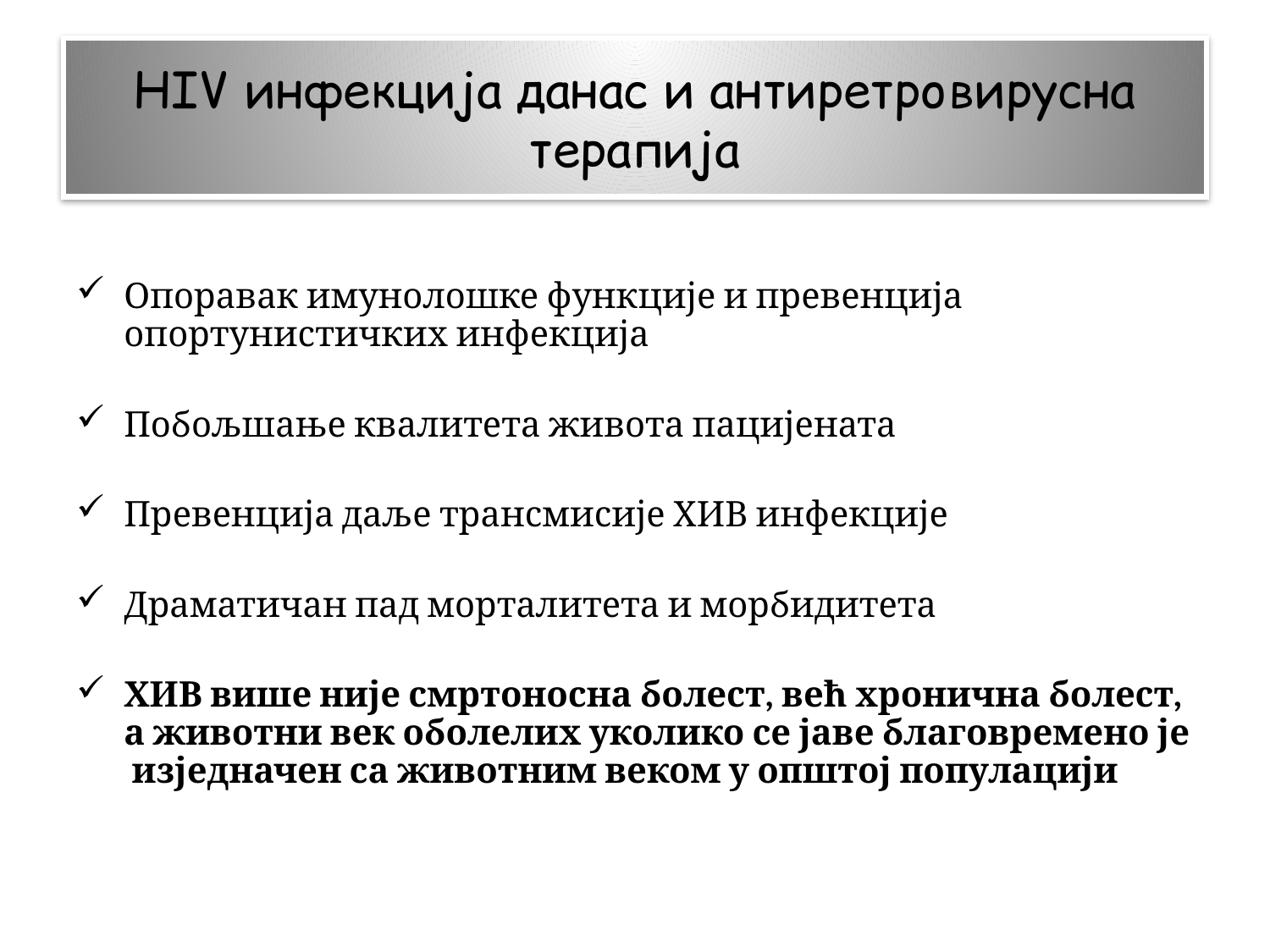

# HIV инфекција данас и антиретровирусна терапија

Опоравак имунолошке функције и превенција опортунистичких инфекција

Побољшање квалитета живота пацијената

Превенција даље трансмисије ХИВ инфекције

Драматичан пад морталитета и морбидитета

ХИВ више није смртоносна болест, већ хронична болест, а животни век оболелих уколико се јаве благовремено је  изједначен са животним веком у општој популацији